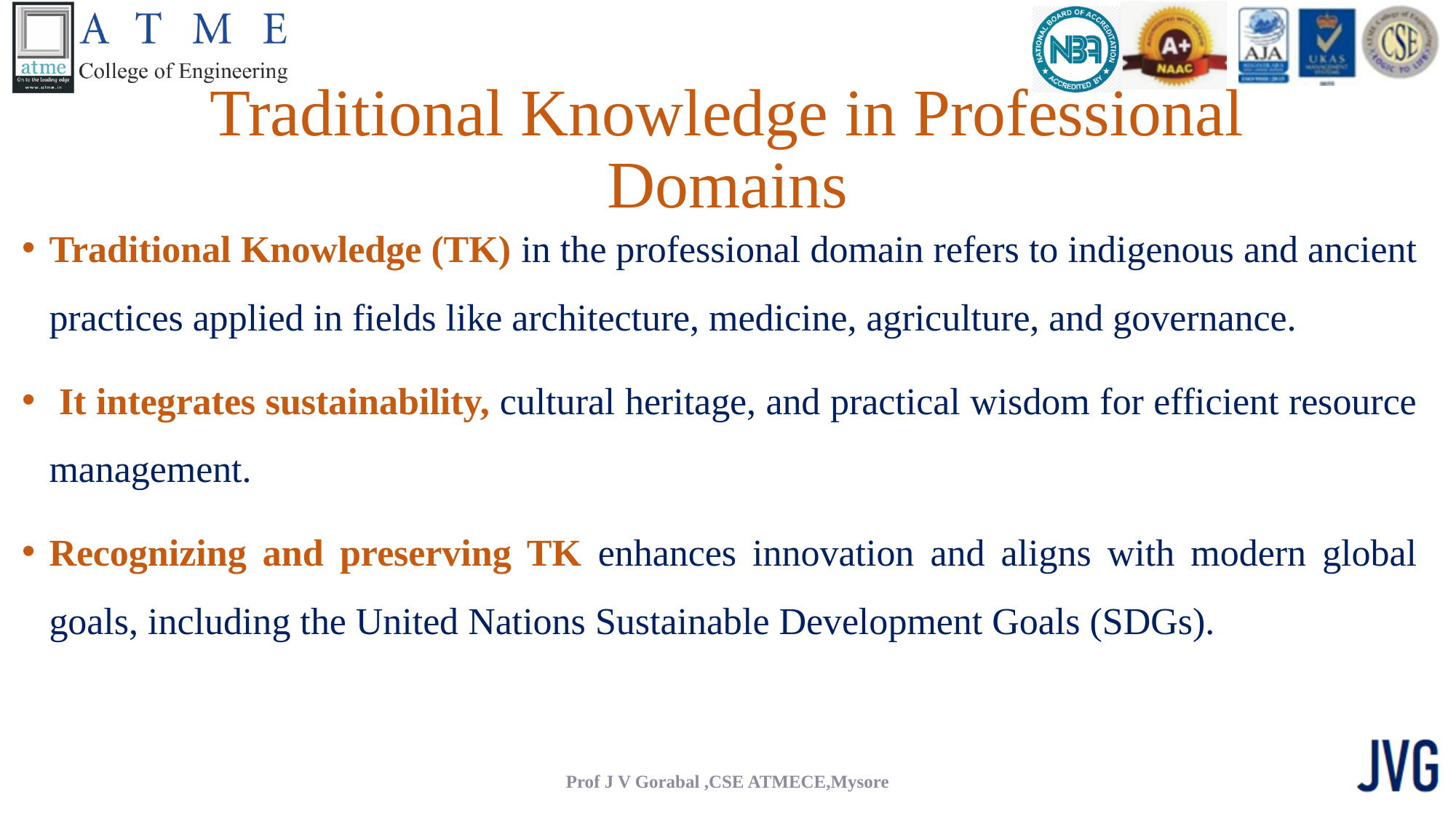

# Traditional Knowledge in Professional Domains
Traditional Knowledge (TK) in the professional domain refers to indigenous and ancient practices applied in fields like architecture, medicine, agriculture, and governance.
 It integrates sustainability, cultural heritage, and practical wisdom for efficient resource management.
Recognizing and preserving TK enhances innovation and aligns with modern global goals, including the United Nations Sustainable Development Goals (SDGs).
Prof J V Gorabal ,CSE ATMECE,Mysore